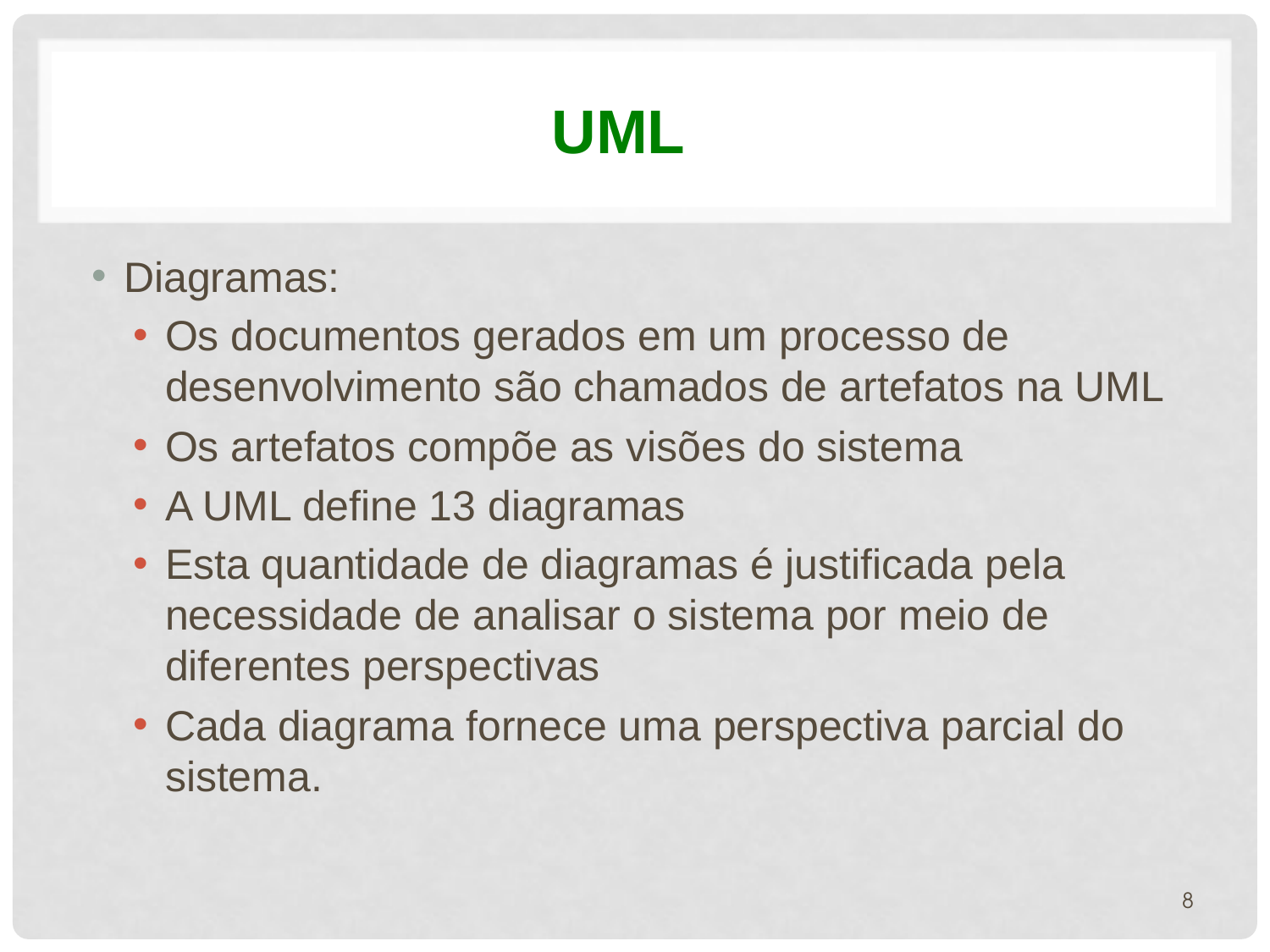

# UML
Diagramas:
Os documentos gerados em um processo de desenvolvimento são chamados de artefatos na UML
Os artefatos compõe as visões do sistema
A UML define 13 diagramas
Esta quantidade de diagramas é justificada pela necessidade de analisar o sistema por meio de diferentes perspectivas
Cada diagrama fornece uma perspectiva parcial do sistema.

8